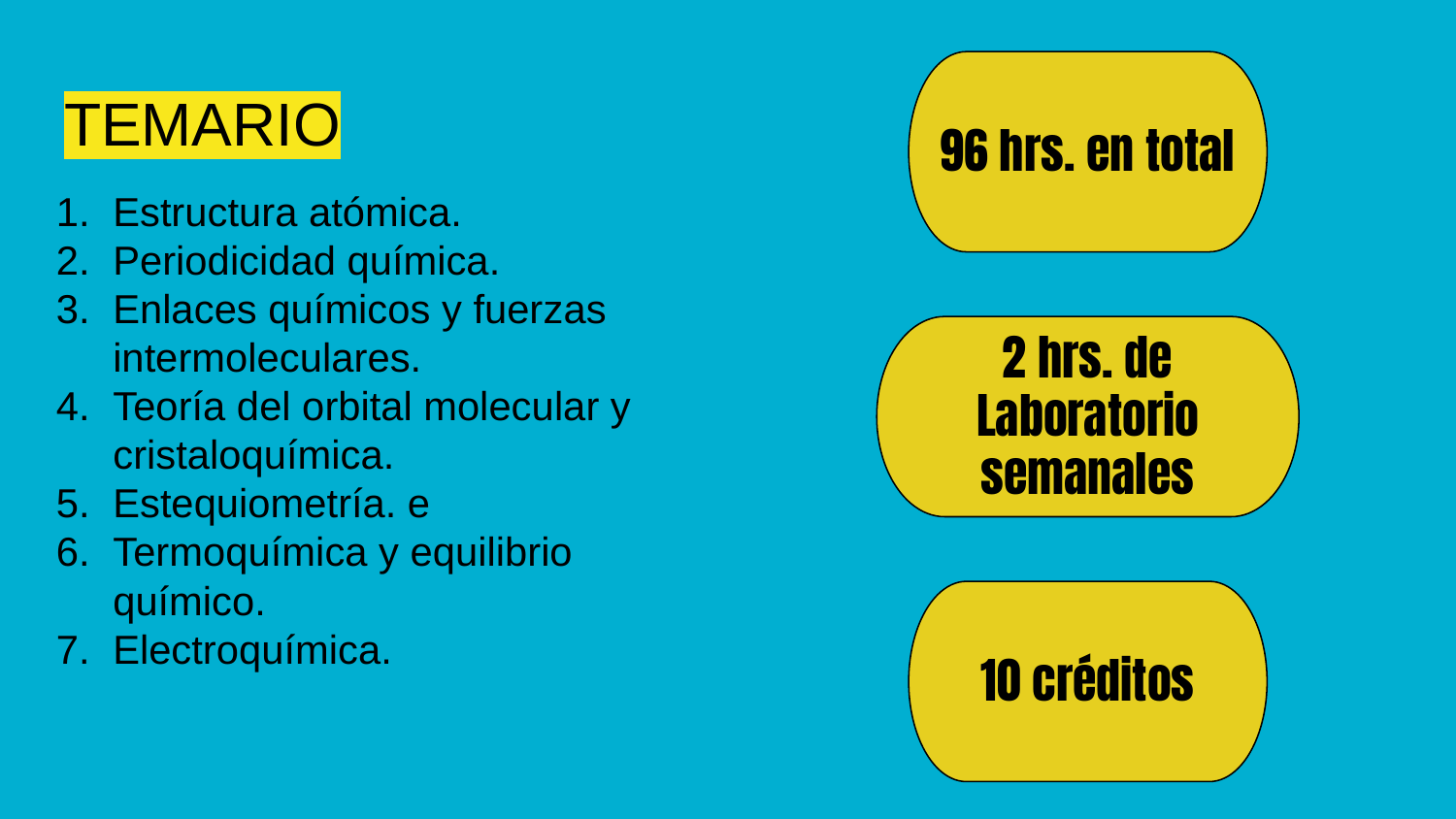

96 hrs. en total
# TEMARIO
Estructura atómica.
Periodicidad química.
Enlaces químicos y fuerzas intermoleculares.
Teoría del orbital molecular y cristaloquímica.
Estequiometría. e
Termoquímica y equilibrio químico.
Electroquímica.

2 hrs. de Laboratorio semanales
10 créditos